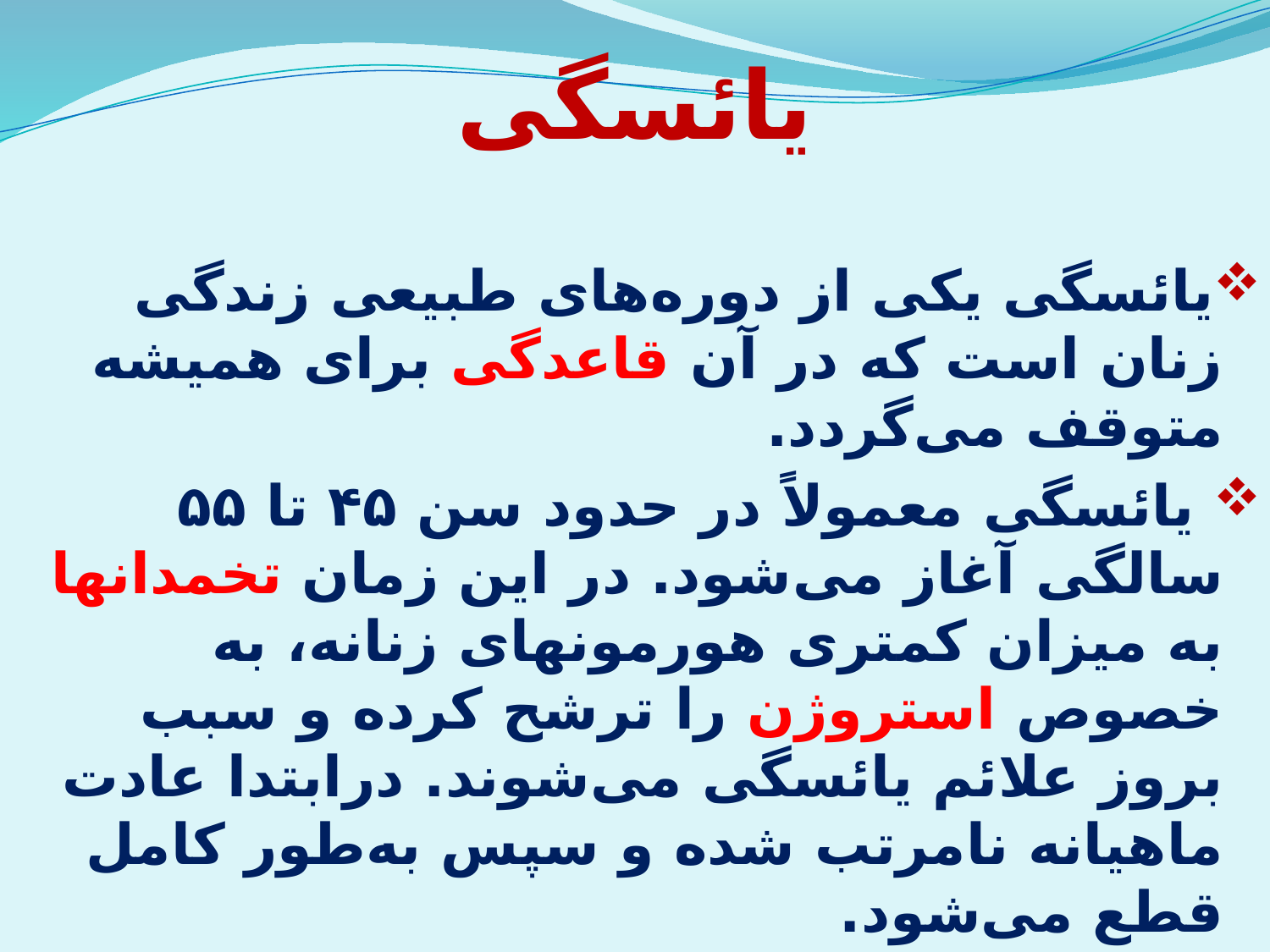

# یائسگی

یائسگی یکی از دوره‌های طبیعی زندگی زنان است که در آن قاعدگی برای همیشه متوقف می‌گردد.
 یائسگی معمولاً در حدود سن ۴۵ تا ۵۵ سالگی آغاز می‌شود. در این زمان تخمدانها به میزان کمتری هورمونهای زنانه، به خصوص استروژن را ترشح کرده و سبب بروز علائم یائسگی می‌شوند. درابتدا عادت ماهیانه نامرتب شده و سپس به‌طور کامل قطع می‌شود.